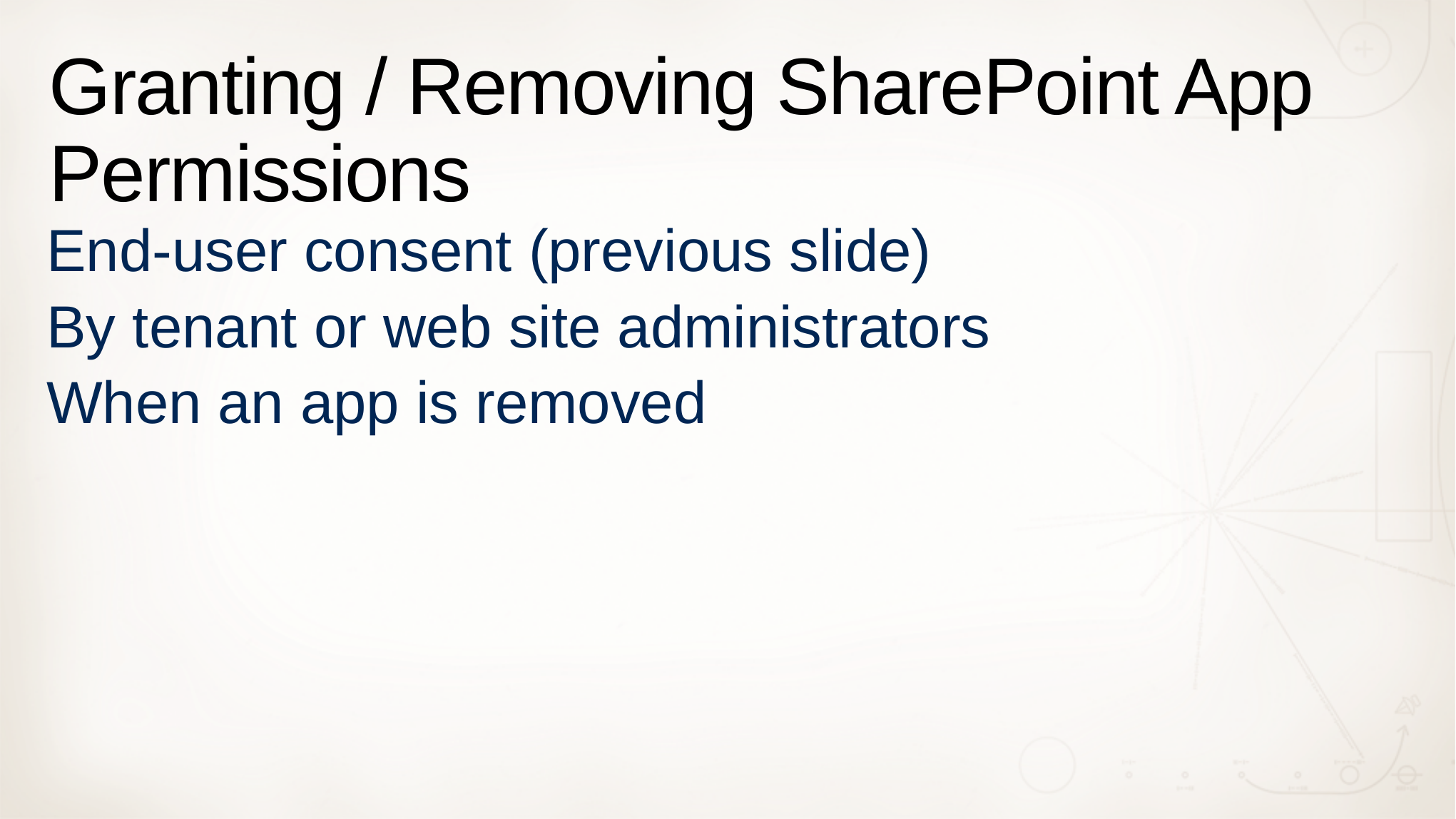

# Granting / Removing SharePoint App Permissions
End-user consent (previous slide)
By tenant or web site administrators
When an app is removed